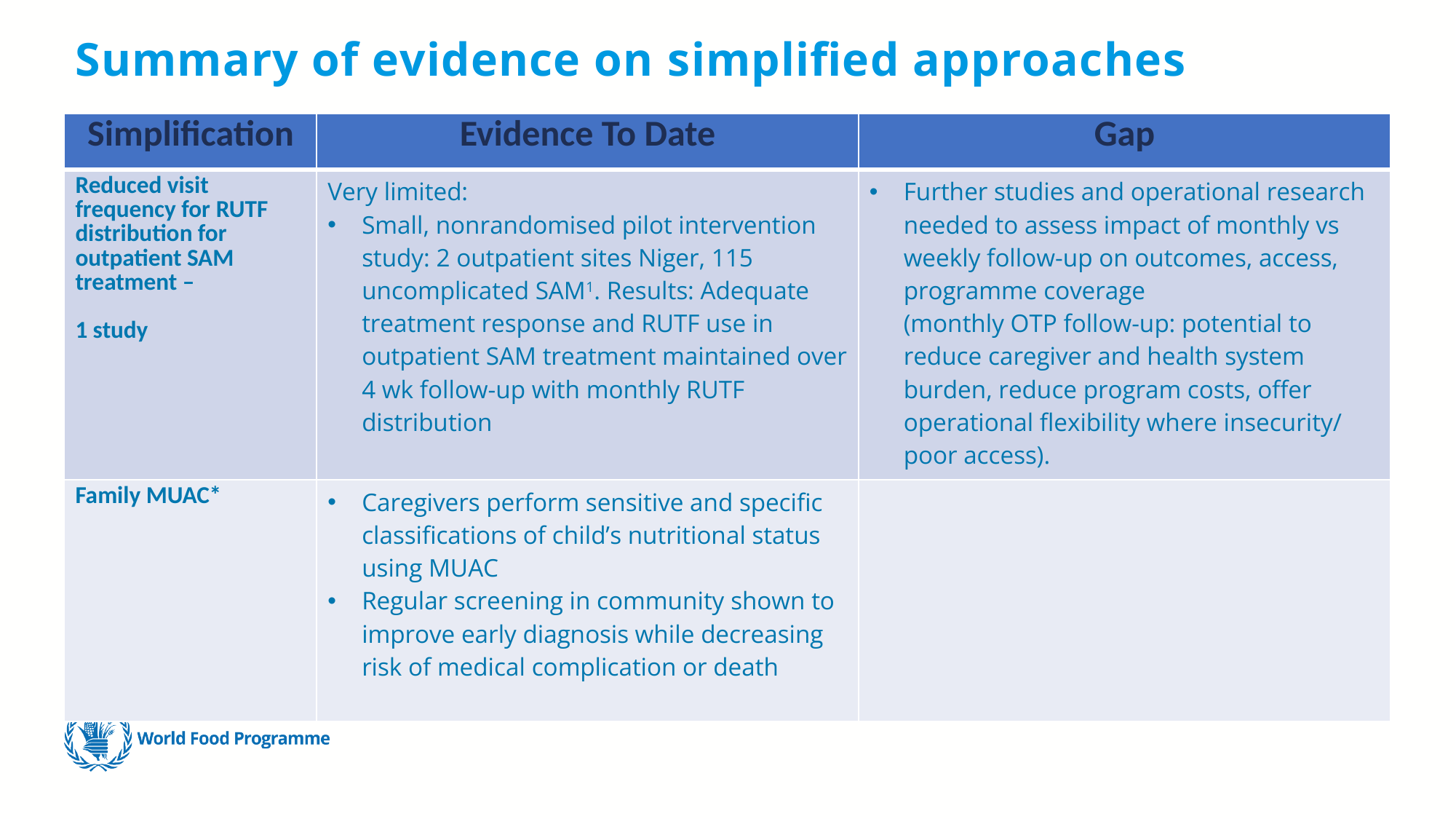

Summary of evidence on simplified approaches
| Simplification | Evidence To Date | Gap |
| --- | --- | --- |
| Reduced visit frequency for RUTF distribution for outpatient SAM treatment – 1 study | Very limited: Small, nonrandomised pilot intervention study: 2 outpatient sites Niger, 115 uncomplicated SAM1. Results: Adequate treatment response and RUTF use in outpatient SAM treatment maintained over 4 wk follow-up with monthly RUTF distribution | Further studies and operational research needed to assess impact of monthly vs weekly follow-up on outcomes, access, programme coverage (monthly OTP follow-up: potential to reduce caregiver and health system burden, reduce program costs, offer operational flexibility where insecurity/ poor access). |
| Family MUAC\* | Caregivers perform sensitive and specific classifications of child’s nutritional status using MUAC Regular screening in community shown to improve early diagnosis while decreasing risk of medical complication or death |  |